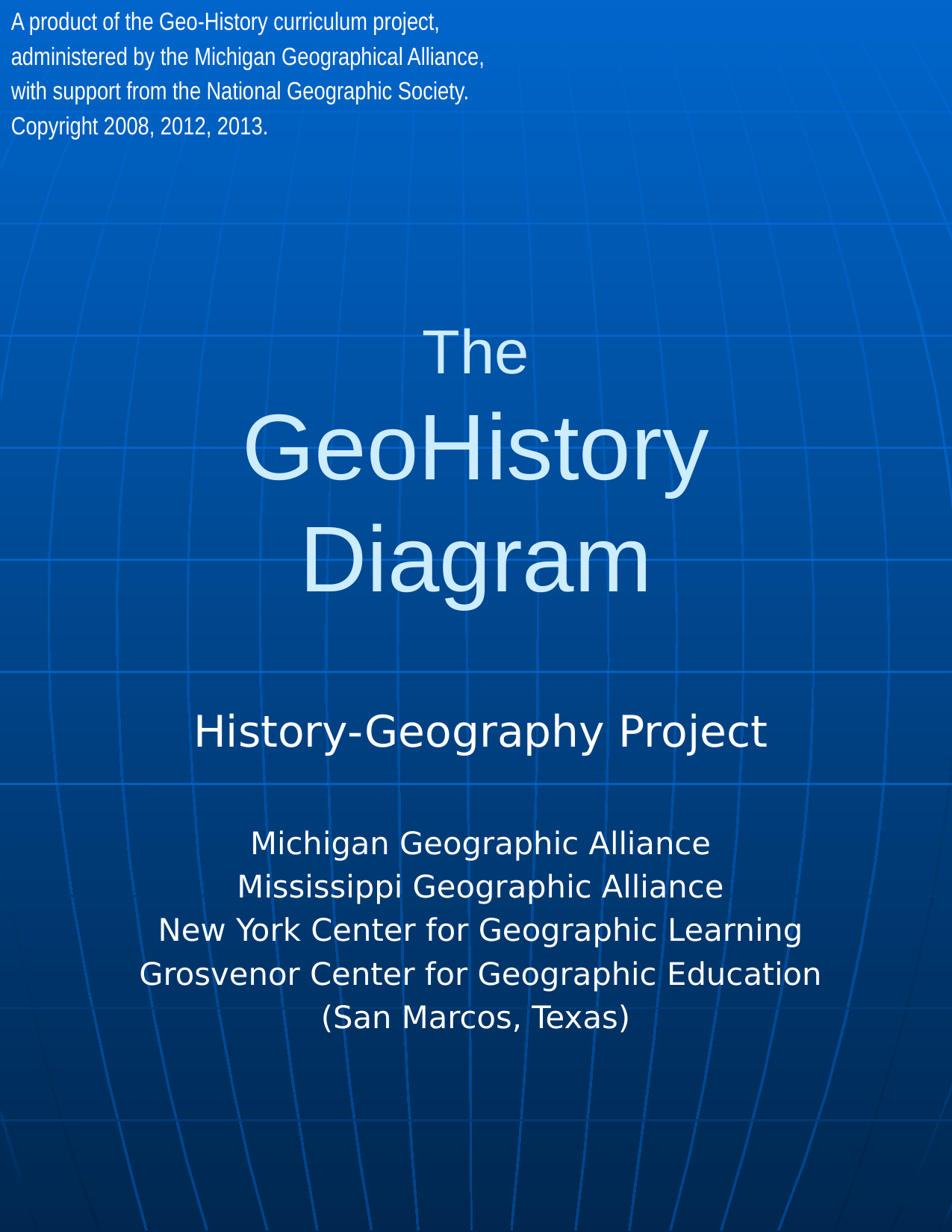

A product of the Geo-History curriculum project,
administered by the Michigan Geographical Alliance,
with support from the National Geographic Society.
Copyright 2008, 2012, 2013.
# The GeoHistory Diagram
History-Geography Project

Michigan Geographic Alliance
Mississippi Geographic Alliance
New York Center for Geographic Learning
Grosvenor Center for Geographic Education
(San Marcos, Texas)